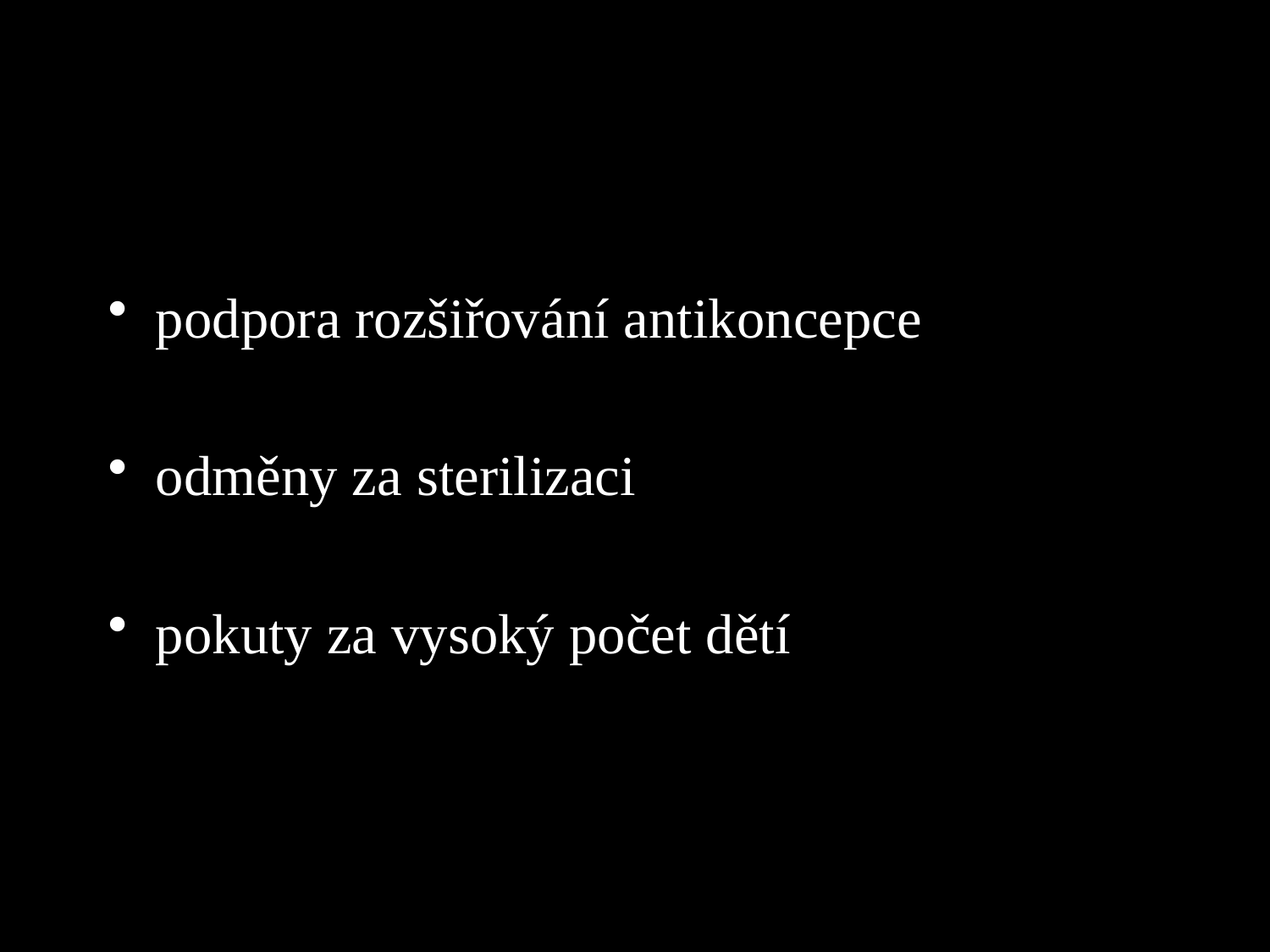

podpora rozšiřování antikoncepce

odměny za sterilizaci

pokuty za vysoký počet dětí